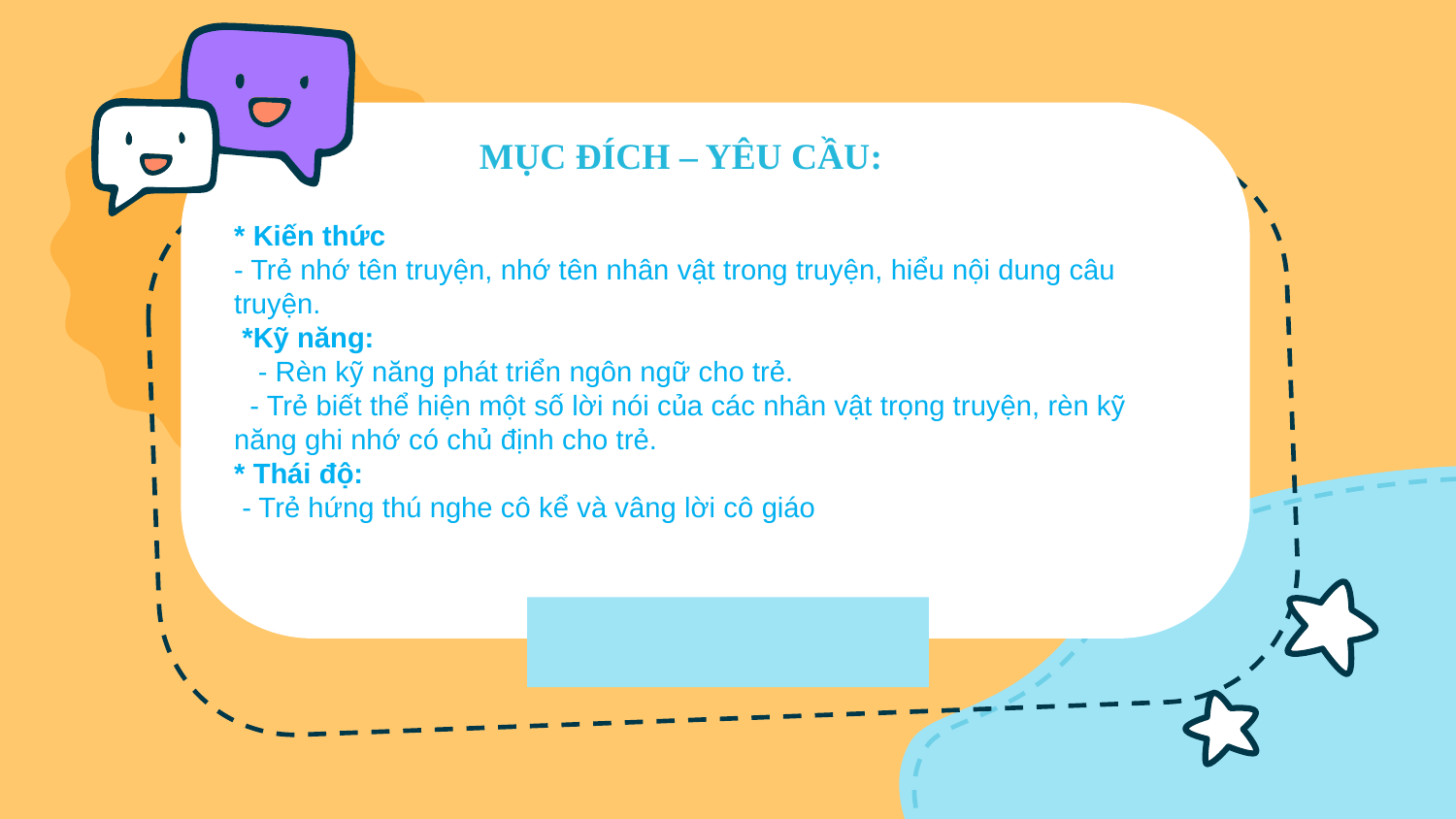

* Kiến thức
- Trẻ nhớ tên truyện, nhớ tên nhân vật trong truyện, hiểu nội dung câu truyện.
 *Kỹ năng:
   - Rèn kỹ năng phát triển ngôn ngữ cho trẻ.
  - Trẻ biết thể hiện một số lời nói của các nhân vật trọng truyện, rèn kỹ năng ghi nhớ có chủ định cho trẻ.
* Thái độ:
 - Trẻ hứng thú nghe cô kể và vâng lời cô giáo
MỤC ĐÍCH – YÊU CẦU: